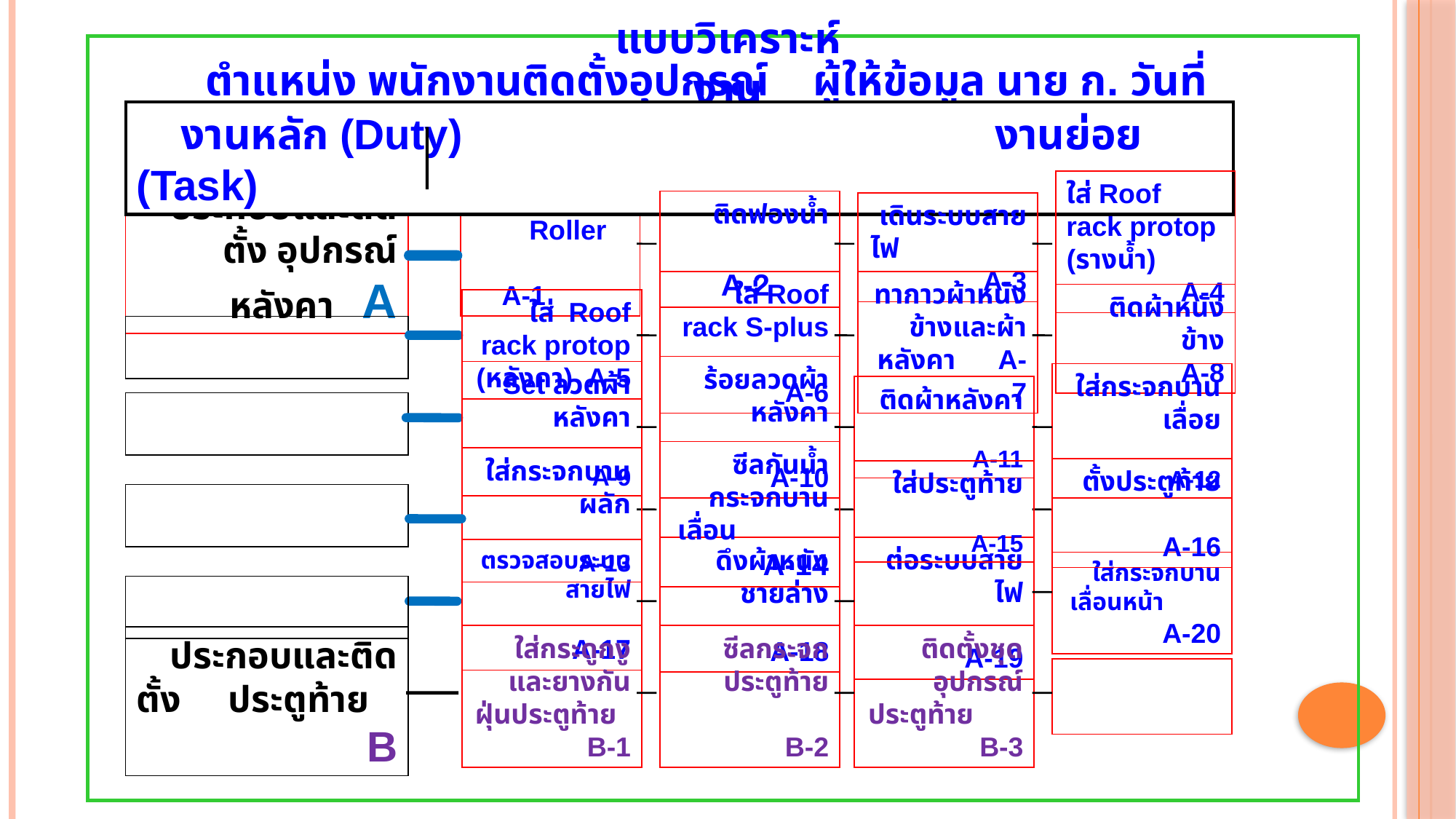

แบบวิเคราะห์งาน

ตำแหน่ง พนักงานติดตั้งอุปกรณ์    ผู้ให้ข้อมูล นาย ก. วันที่วิเคราะห์ 23/06/50
    งานหลัก (Duty)                                             งานย่อย (Task)
ประกอบและติดตั้ง อุปกรณ์หลังคา   A
ใส่ Roof rack protop
(รางน้ำ)            A-4
ยกหลังคาขึ้น Roller
                         A-1
เดินระบบสายไฟ                          A-3
ติดฟองน้ำ
                         A-2

ติดผ้าหนังข้าง
            A-8
ทากาวผ้าหนังข้างและผ้าหลังคา      A-7
ใส่ Roof rack S-plus
                        A-6
ใส่  Roof rack protop (หลังคา)  A-5

ร้อยลวดผ้าหลังคา
                         A-10
ติดผ้าหลังคา
                              A-11
Set ลวดผ้าหลังคา
                         A-9

ใส่กระจกบานเลื่อย
                              A-12

ซีลกันน้ำกระจกบาน
เลื่อน                A-14
ตั้งประตูท้าย
                         A-16
ใส่ประตูท้าย
                               A-15
ใส่กระจกบานผลัก
                             A-13

ใส่กระจกบานเลื่อนหน้า          A-20
ดึงผ้าหนังชายล่าง
                              A-18
ตรวจสอบระบบสายไฟ
                             A-17
ต่อระบบสายไฟ
                        A-19

ประกอบและติดตั้ง     ประตูท้าย       B
ติดตั้งชุดอุปกรณ์
ประตูท้าย           B-3
ใส่กระดูกงูและยางกัน
ฝุ่นประตูท้าย      B-1
ซีลกระจกประตูท้าย
                         B-2